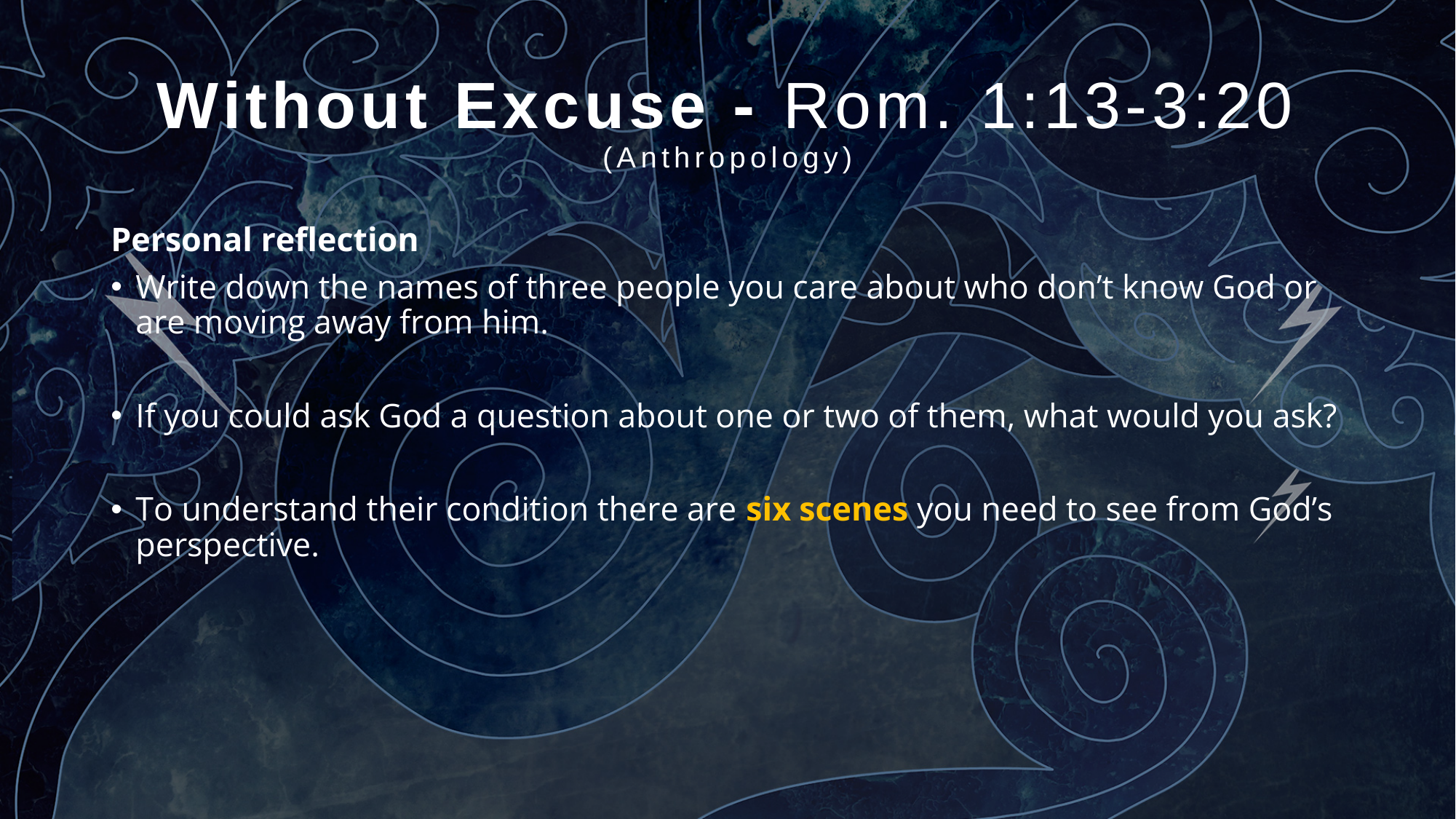

# Without Excuse - Rom. 1:13-3:20 (Anthropology)
Personal reflection
Write down the names of three people you care about who don’t know God or are moving away from him.

If you could ask God a question about one or two of them, what would you ask?

To understand their condition there are six scenes you need to see from God’s perspective.